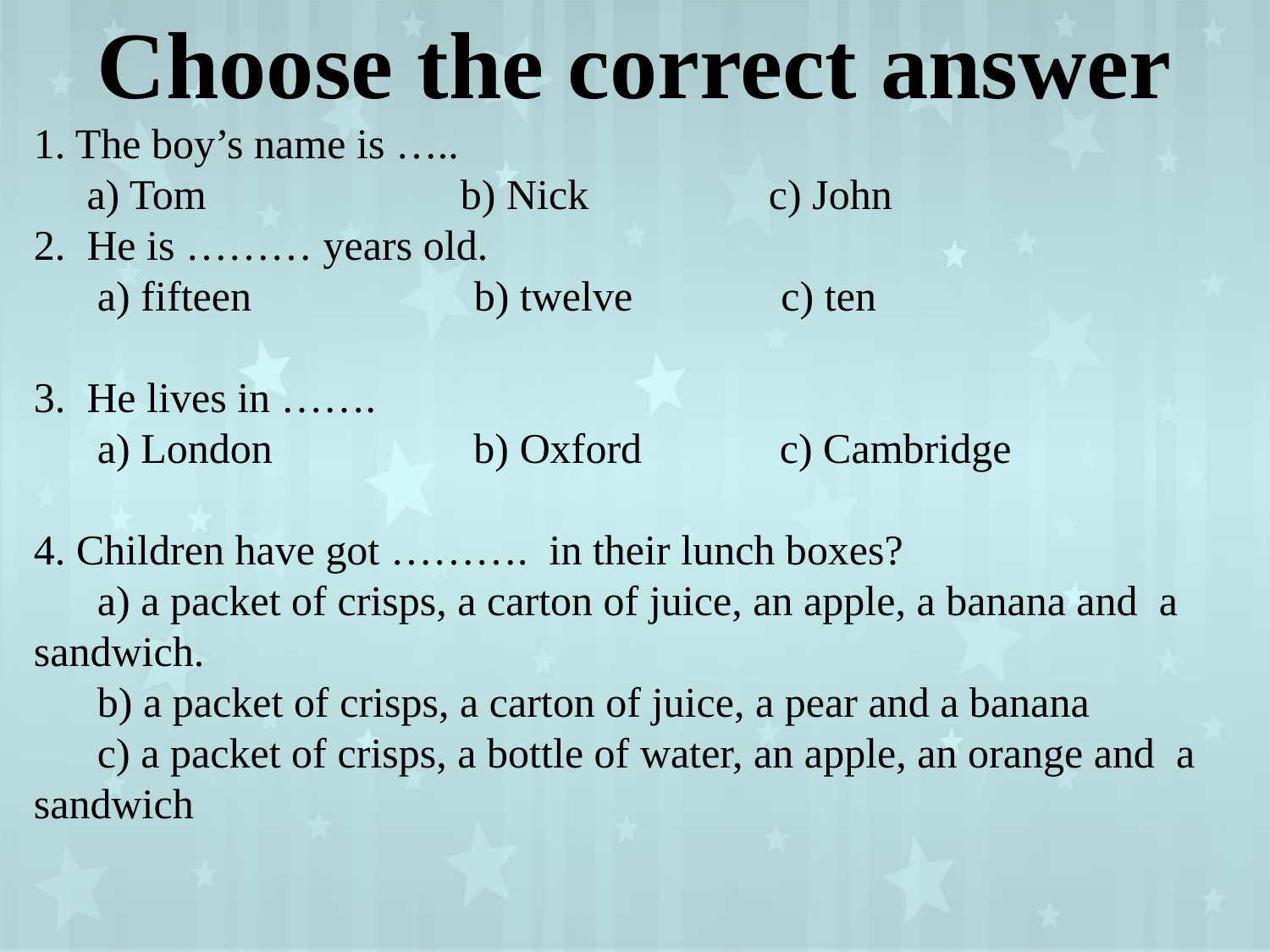

# Choose the correct answer
1. The boy’s name is …..
     a) Tom                        b) Nick                 c) John
2.  He is ……… years old.
      a) fifteen                     b) twelve              c) ten

3.  He lives in …….
      a) London                   b) Oxford             c) Cambridge

4. Children have got ……….  in their lunch boxes?
      a) a packet of crisps, a carton of juice, an apple, a banana and  a sandwich.
      b) a packet of crisps, a carton of juice, a pear and a banana
      c) a packet of crisps, a bottle of water, an apple, an orange and  a   sandwich